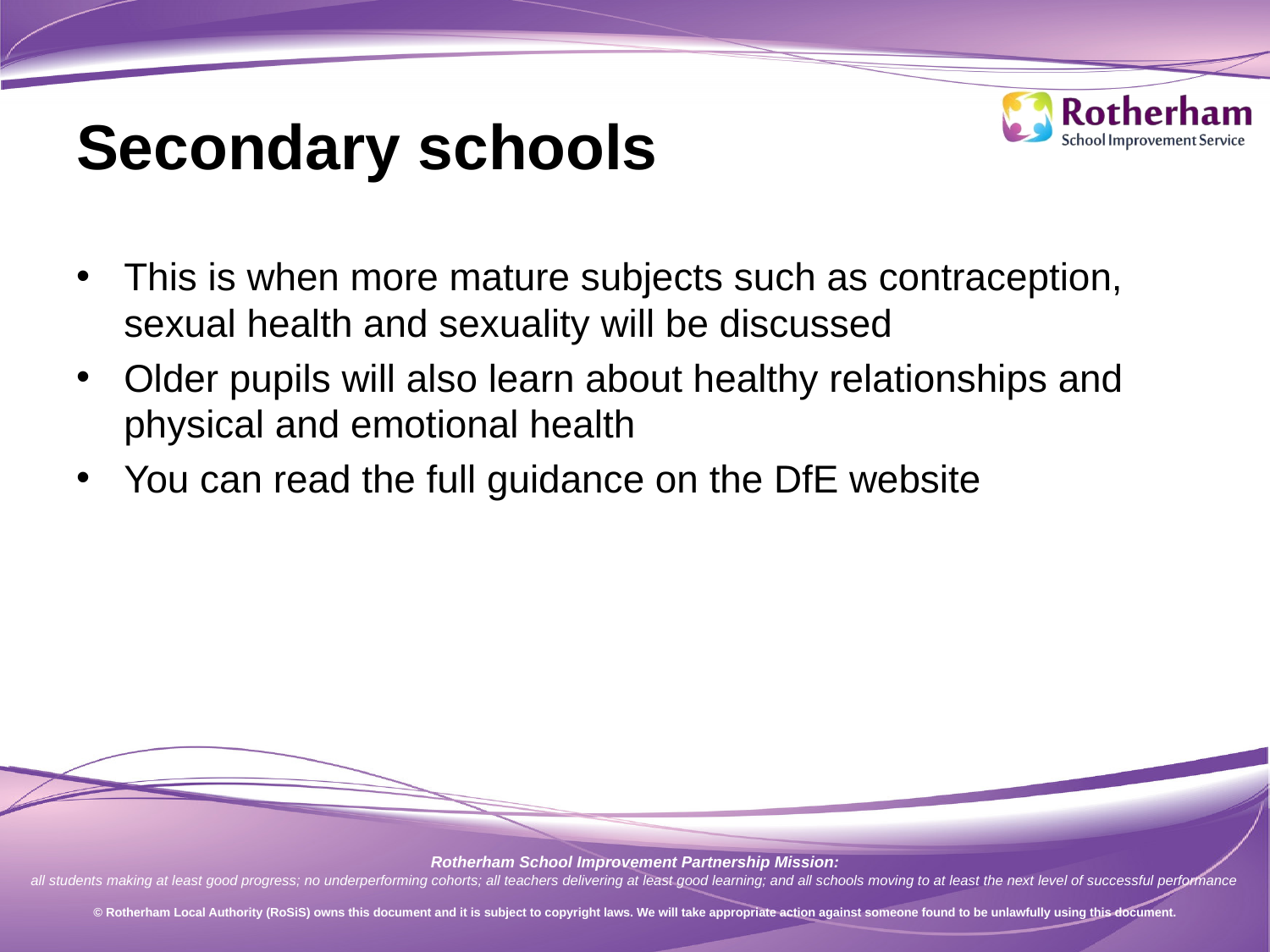

# Secondary schools
This is when more mature subjects such as contraception, sexual health and sexuality will be discussed
Older pupils will also learn about healthy relationships and physical and emotional health
You can read the full guidance on the DfE website